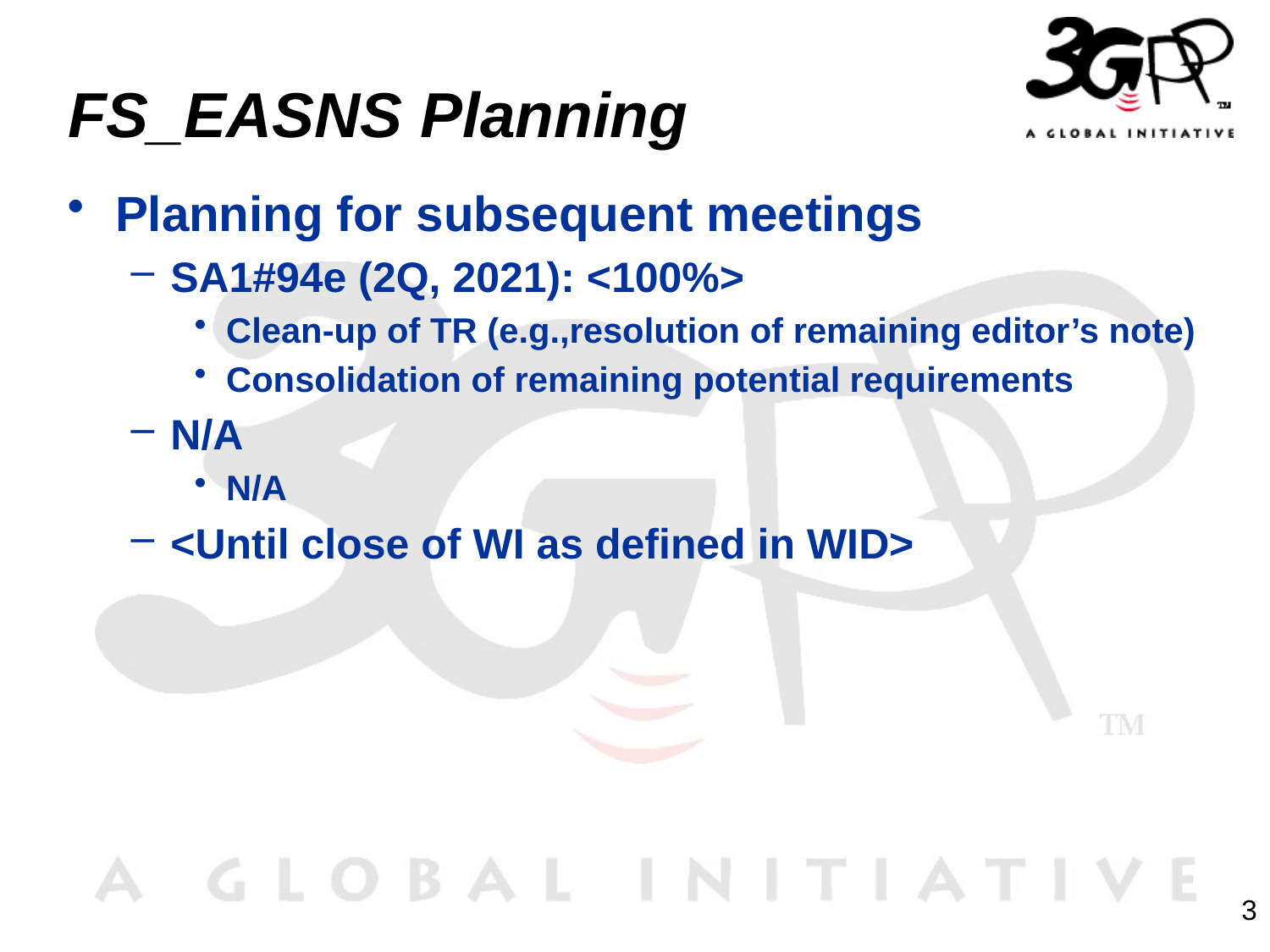

# FS_EASNS Planning
Planning for subsequent meetings
SA1#94e (2Q, 2021): <100%>
Clean-up of TR (e.g.,resolution of remaining editor’s note)
Consolidation of remaining potential requirements
N/A
N/A
<Until close of WI as defined in WID>
3